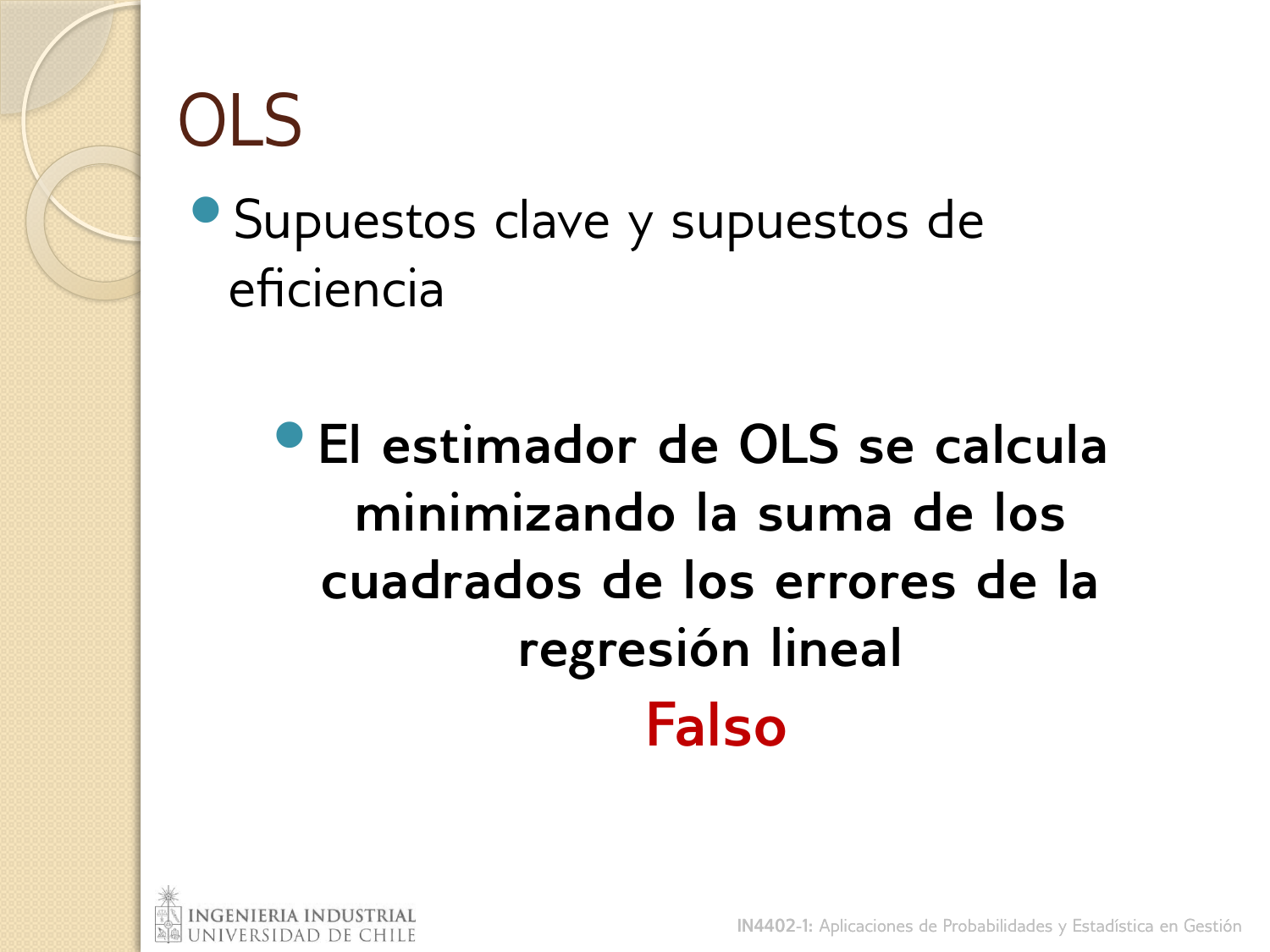

# OLS
Supuestos clave y supuestos de eficiencia

El estimador de OLS se calcula minimizando la suma de los cuadrados de los errores de la regresión lineal

Falso
IN4402-1: Aplicaciones de Probabilidades y Estadística en Gestión